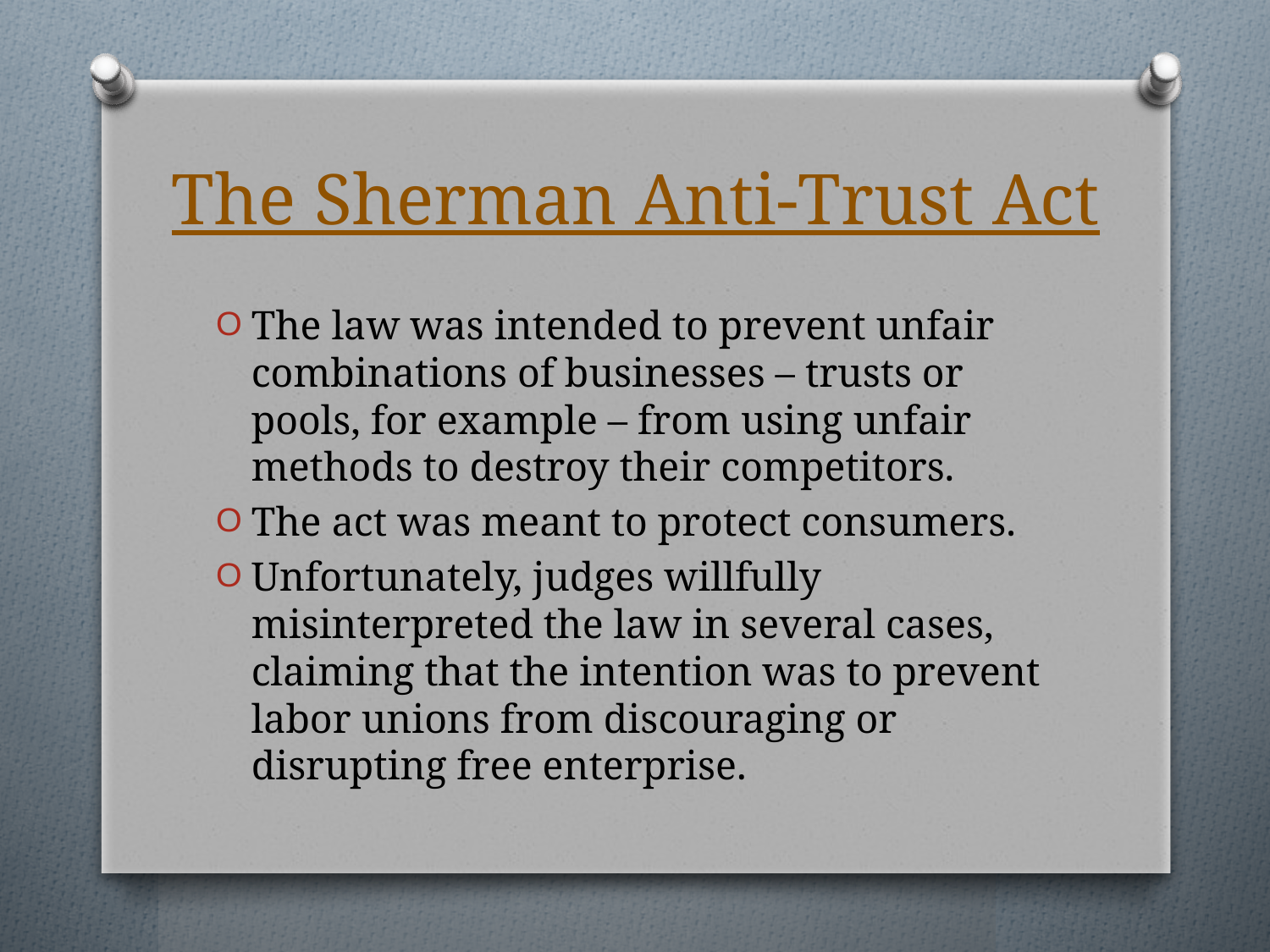

# The Sherman Anti-Trust Act
The law was intended to prevent unfair combinations of businesses – trusts or pools, for example – from using unfair methods to destroy their competitors.
The act was meant to protect consumers.
Unfortunately, judges willfully misinterpreted the law in several cases, claiming that the intention was to prevent labor unions from discouraging or disrupting free enterprise.